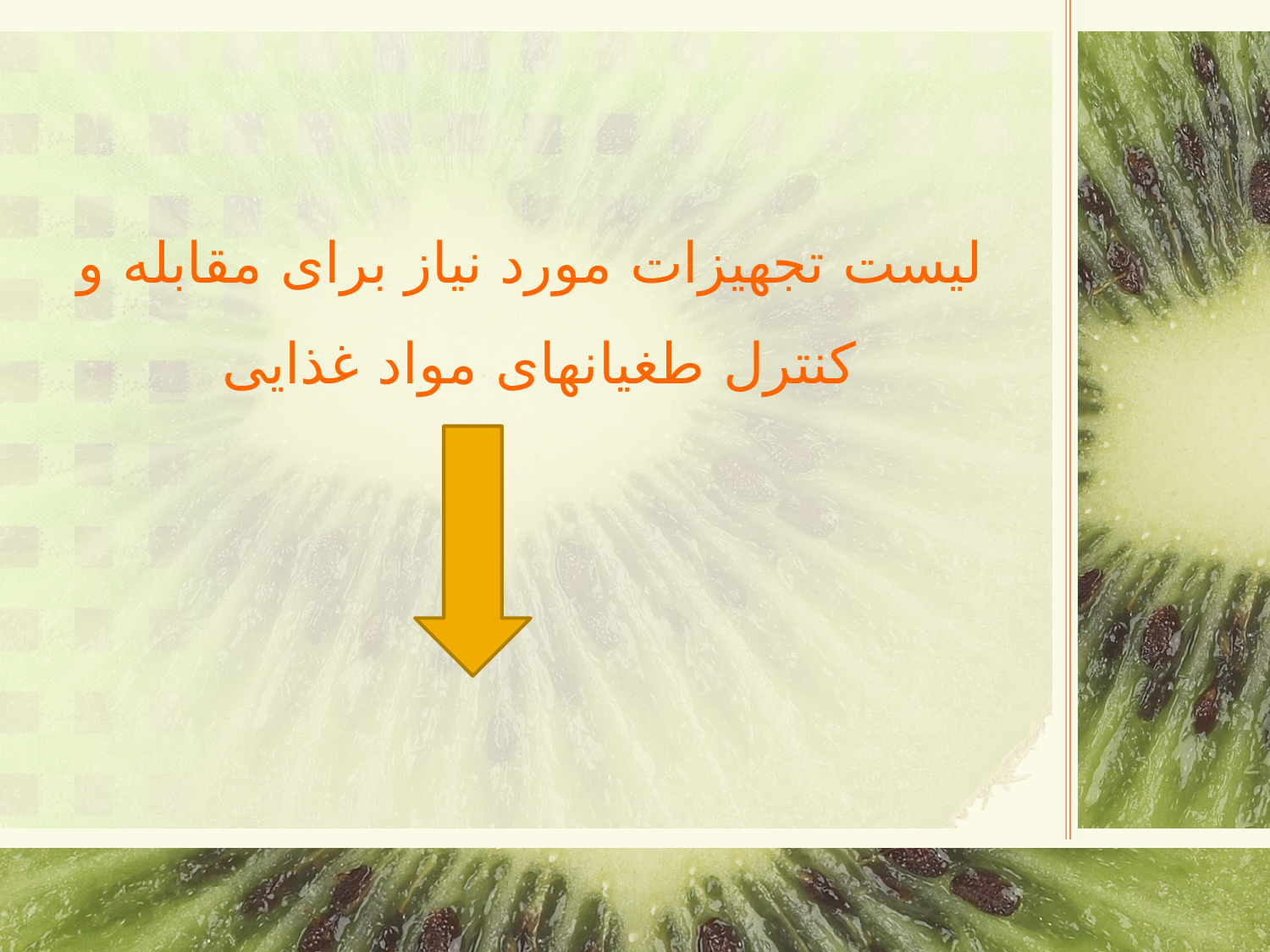

لیست تجهیزات مورد نیاز برای مقابله و کنترل طغیانهای مواد غذایی